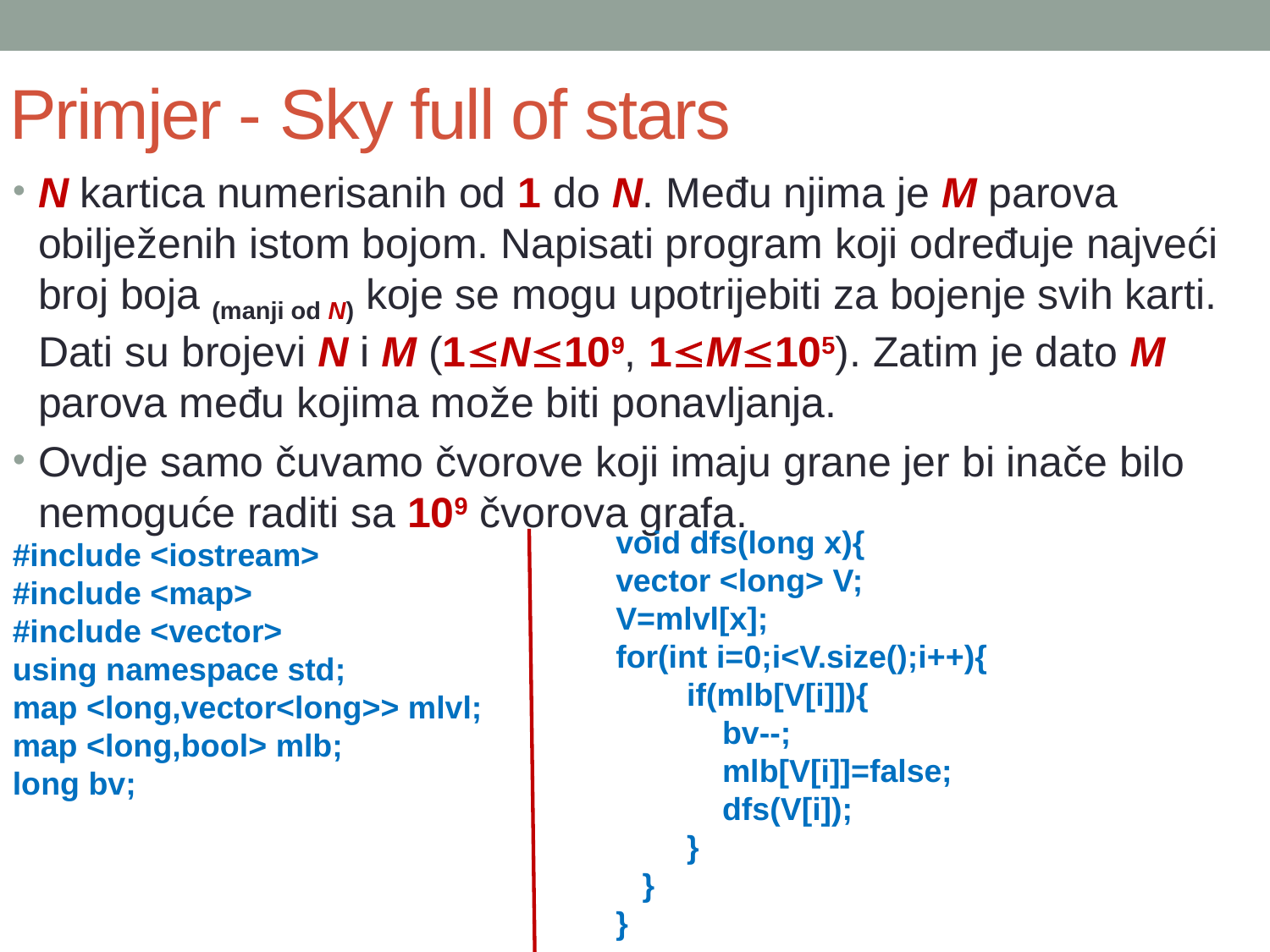

# Primjer - Sky full of stars
N kartica numerisanih od 1 do N. Među njima je M parova obilježenih istom bojom. Napisati program koji određuje najveći broj boja (manji od N) koje se mogu upotrijebiti za bojenje svih karti. Dati su brojevi N i M (1≤N≤109, 1≤M≤105). Zatim je dato M parova među kojima može biti ponavljanja.
Ovdje samo čuvamo čvorove koji imaju grane jer bi inače bilo nemoguće raditi sa 109 čvorova grafa.
void dfs(long x){
vector <long> V;
V=mlvl[x];
for(int i=0;i<V.size();i++){
        if(mlb[V[i]]){
            bv--;
            mlb[V[i]]=false;
            dfs(V[i]);
        }
   }
}

#include <iostream>
#include <map>
#include <vector>
using namespace std;
map <long,vector<long>> mlvl;
map <long,bool> mlb;
long bv;